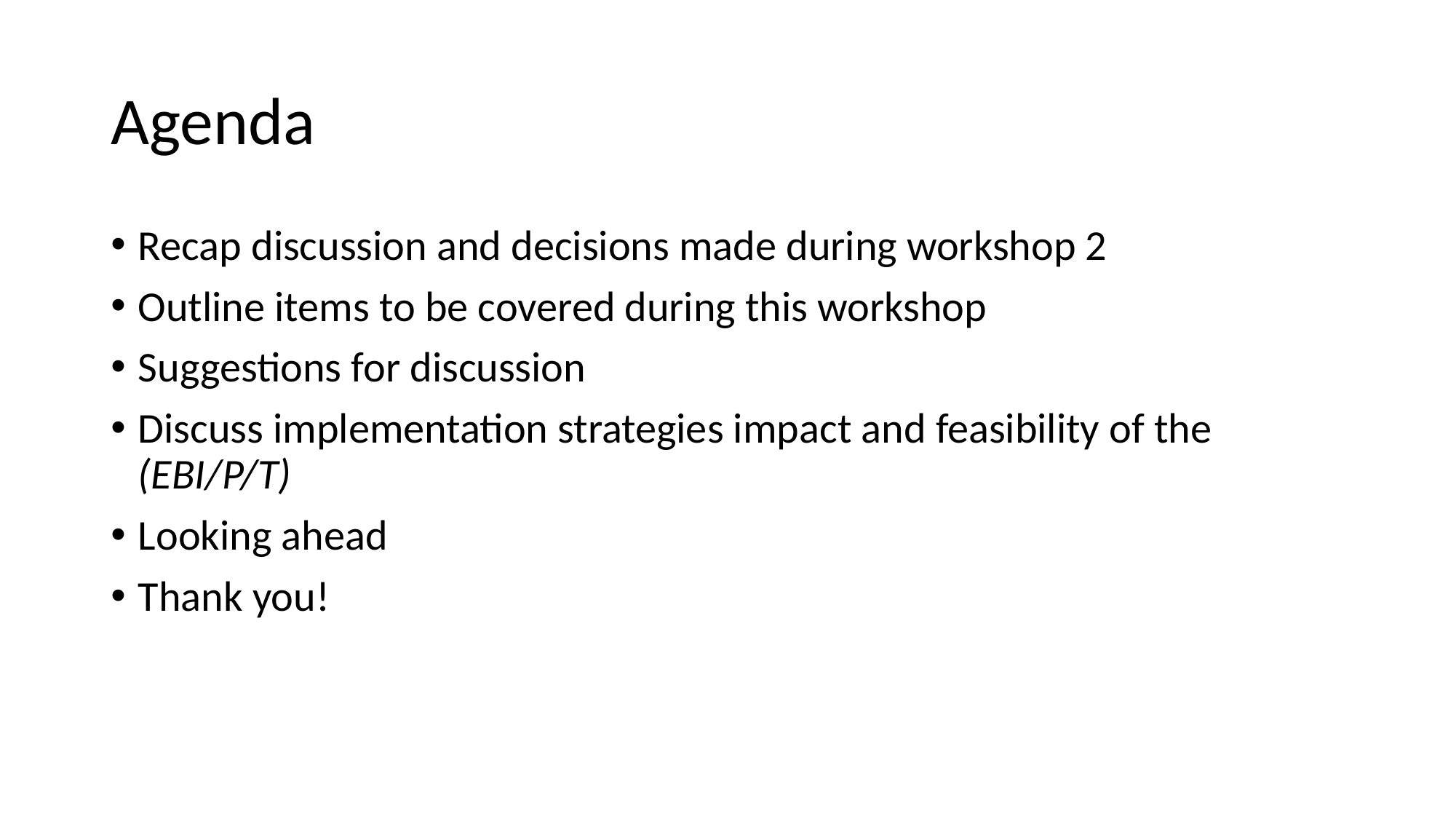

# Agenda
Recap discussion and decisions made during workshop 2
Outline items to be covered during this workshop
Suggestions for discussion
Discuss implementation strategies impact and feasibility of the (EBI/P/T)
Looking ahead
Thank you!